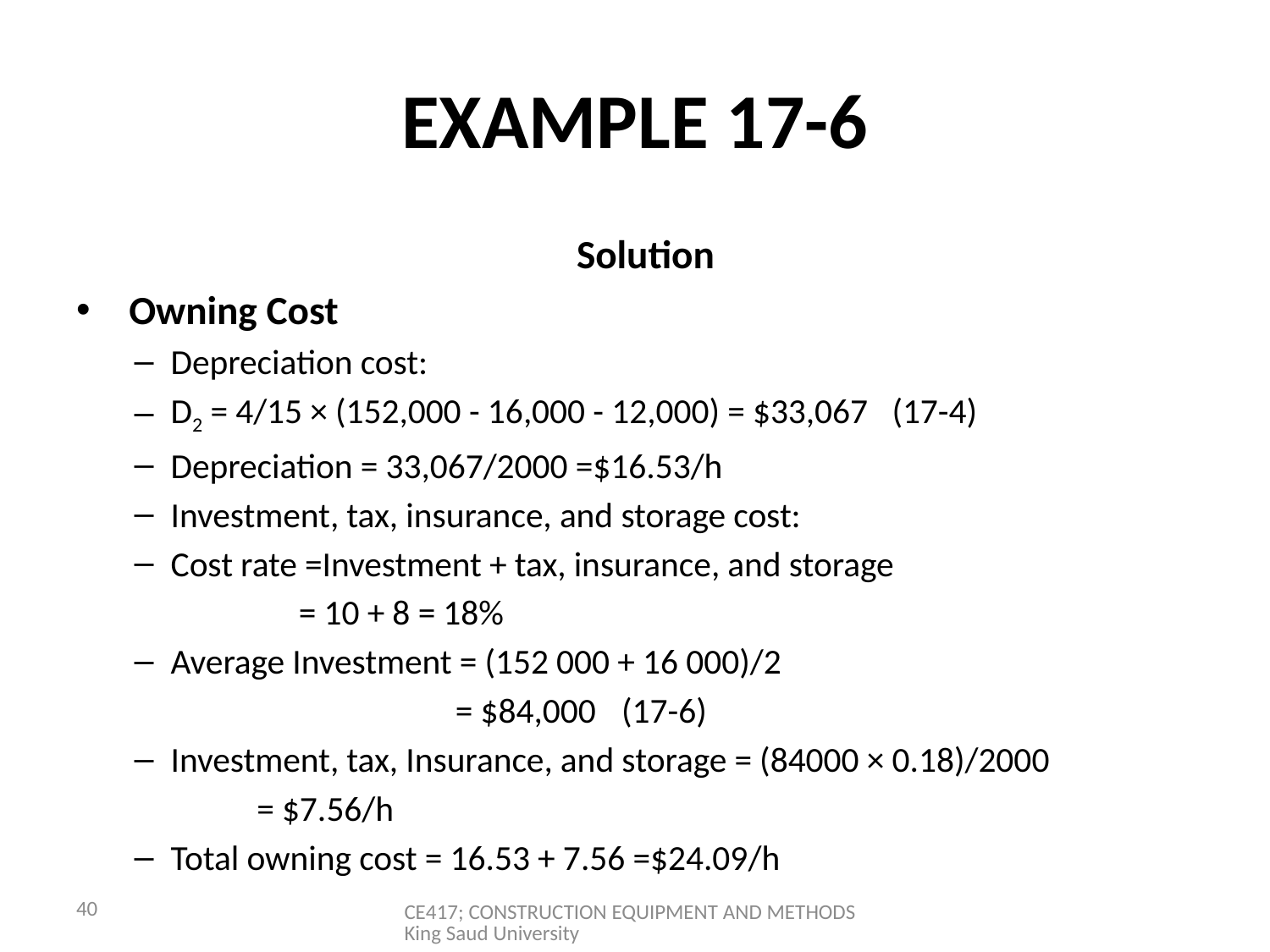

# EXAMPLE 17-6
Solution
 Owning Cost
Depreciation cost:
D2 = 4/15 × (152,000 - 16,000 - 12,000) = $33,067 		(17-4)
Depreciation = 33,067/2000 =$16.53/h
Investment, tax, insurance, and storage cost:
Cost rate =Investment + tax, insurance, and storage
                     = 10 + 8 = 18%
Average Investment = (152 000 + 16 000)/2
                                         = $84,000 		(17-6)
Investment, tax, Insurance, and storage = (84000 × 0.18)/2000
 						           = $7.56/h
Total owning cost = 16.53 + 7.56 =$24.09/h
40
CE417; CONSTRUCTION EQUIPMENT AND METHODS King Saud University